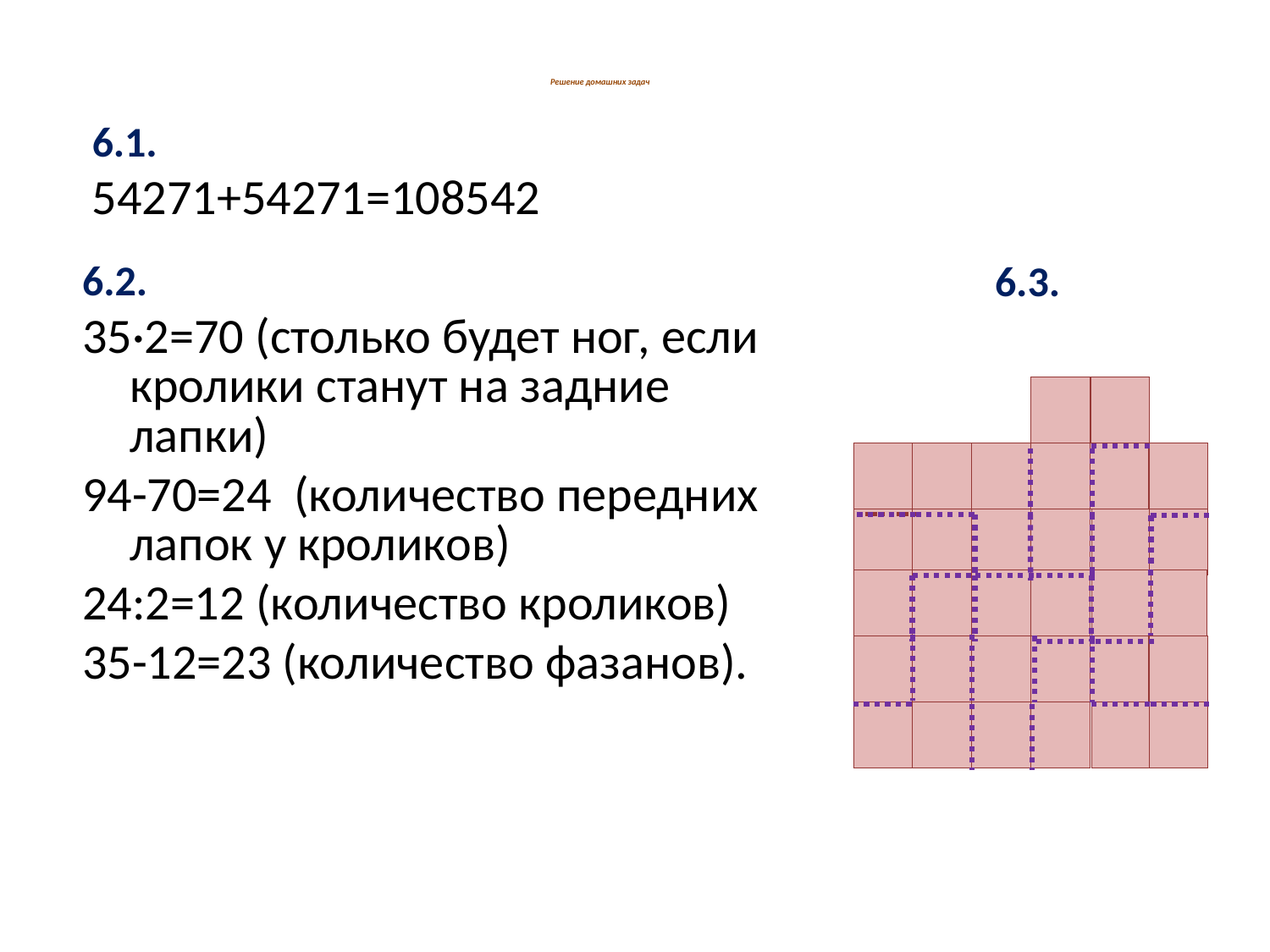

# Решение домашних задач
6.1.
54271+54271=108542

6.3.
6.2.
35·2=70 (столько будет ног, если кролики станут на задние лапки)
94-70=24  (количество передних лапок у кроликов)
24:2=12 (количество кроликов)
35-12=23 (количество фазанов).